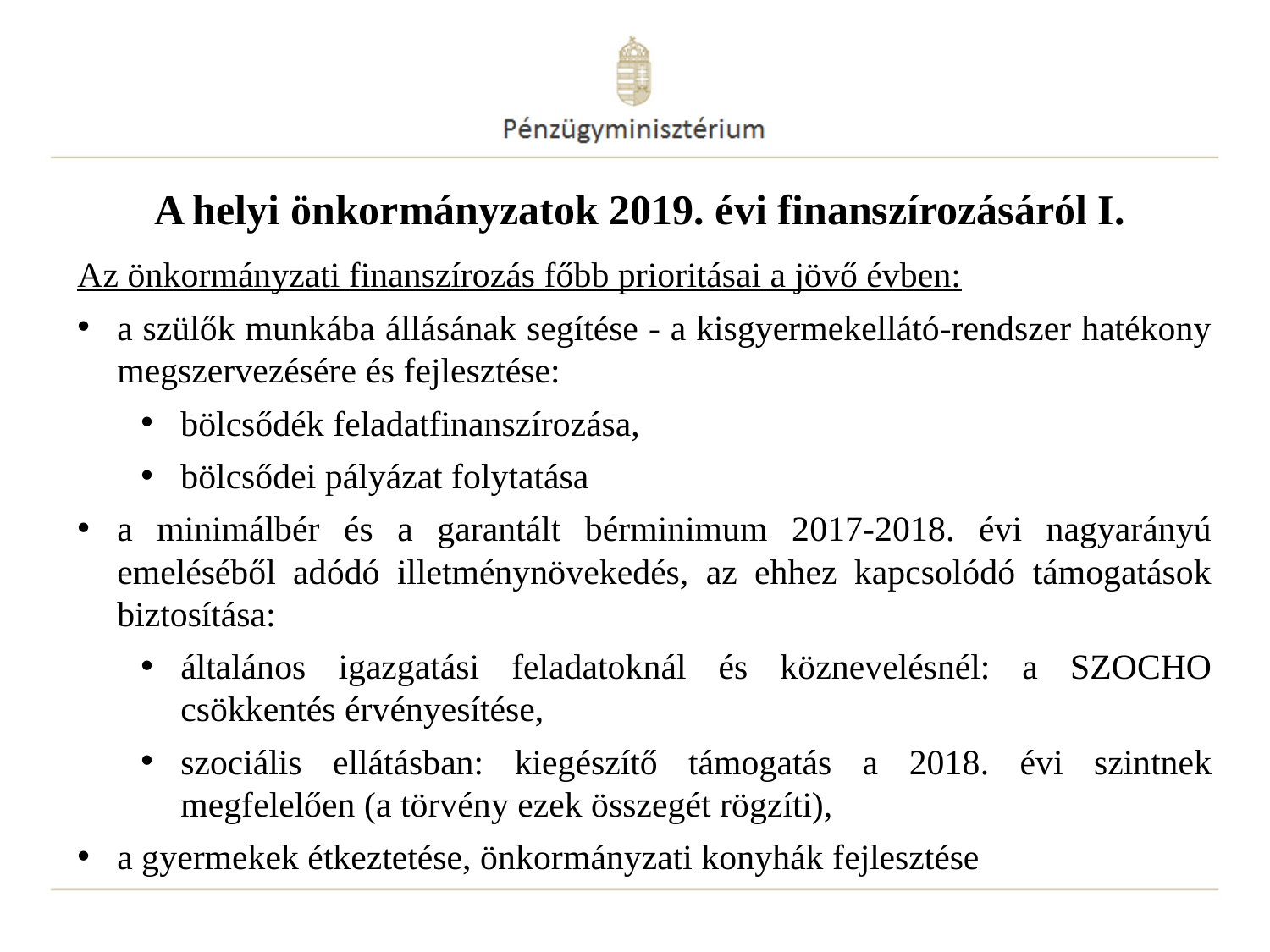

A helyi önkormányzatok 2019. évi finanszírozásáról I.
Az önkormányzati finanszírozás főbb prioritásai a jövő évben:
a szülők munkába állásának segítése - a kisgyermekellátó-rendszer hatékony megszervezésére és fejlesztése:
bölcsődék feladatfinanszírozása,
bölcsődei pályázat folytatása
a minimálbér és a garantált bérminimum 2017-2018. évi nagyarányú emeléséből adódó illetménynövekedés, az ehhez kapcsolódó támogatások biztosítása:
általános igazgatási feladatoknál és köznevelésnél: a SZOCHO csökkentés érvényesítése,
szociális ellátásban: kiegészítő támogatás a 2018. évi szintnek megfelelően (a törvény ezek összegét rögzíti),
a gyermekek étkeztetése, önkormányzati konyhák fejlesztése